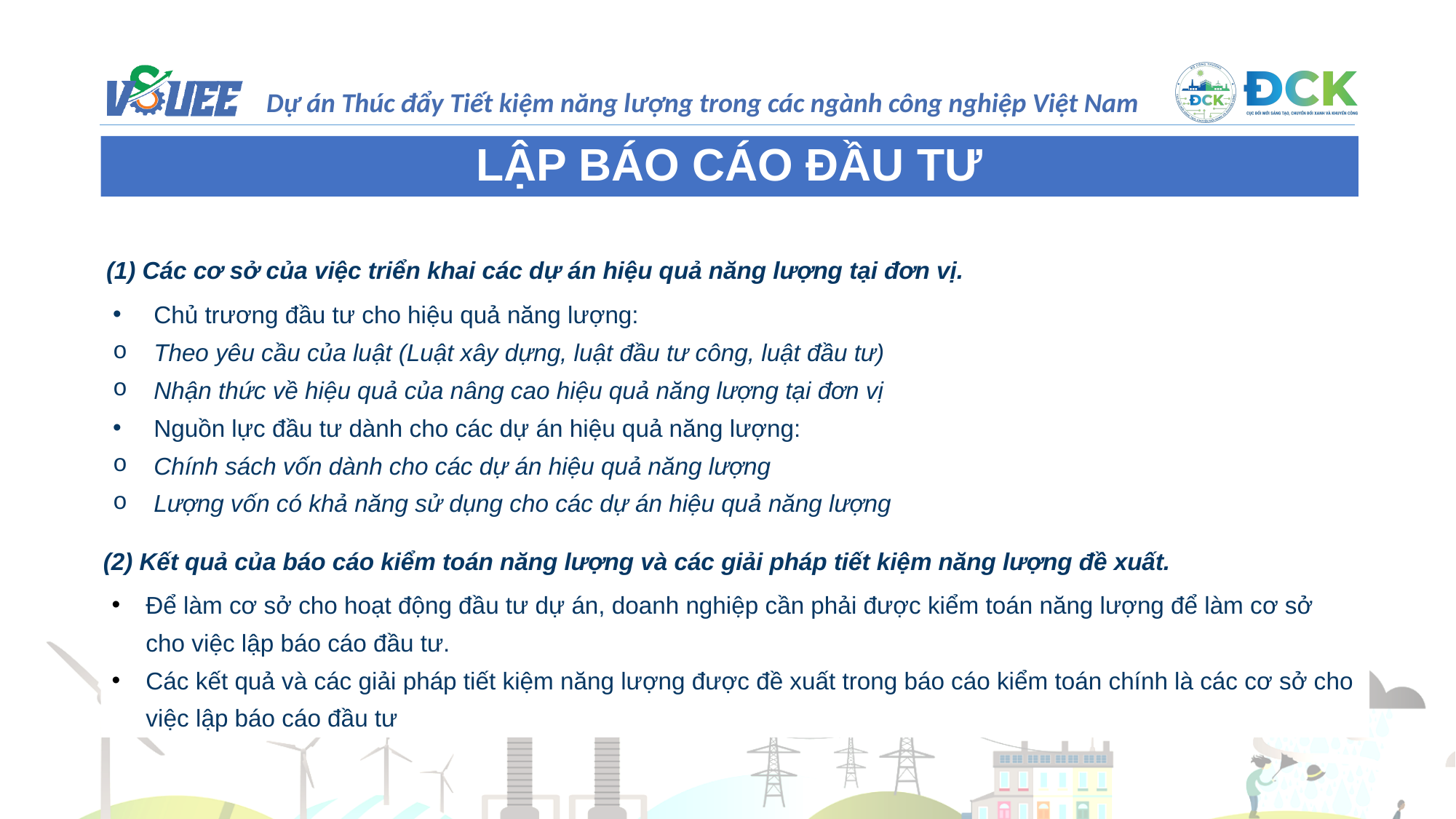

LẬP BÁO CÁO ĐẦU TƯ
(1) Các cơ sở của việc triển khai các dự án hiệu quả năng lượng tại đơn vị.

Chủ trương đầu tư cho hiệu quả năng lượng:
Theo yêu cầu của luật (Luật xây dựng, luật đầu tư công, luật đầu tư)
Nhận thức về hiệu quả của nâng cao hiệu quả năng lượng tại đơn vị
Nguồn lực đầu tư dành cho các dự án hiệu quả năng lượng:
Chính sách vốn dành cho các dự án hiệu quả năng lượng
Lượng vốn có khả năng sử dụng cho các dự án hiệu quả năng lượng

(2) Kết quả của báo cáo kiểm toán năng lượng và các giải pháp tiết kiệm năng lượng đề xuất.
Để làm cơ sở cho hoạt động đầu tư dự án, doanh nghiệp cần phải được kiểm toán năng lượng để làm cơ sở cho việc lập báo cáo đầu tư.
Các kết quả và các giải pháp tiết kiệm năng lượng được đề xuất trong báo cáo kiểm toán chính là các cơ sở cho việc lập báo cáo đầu tư